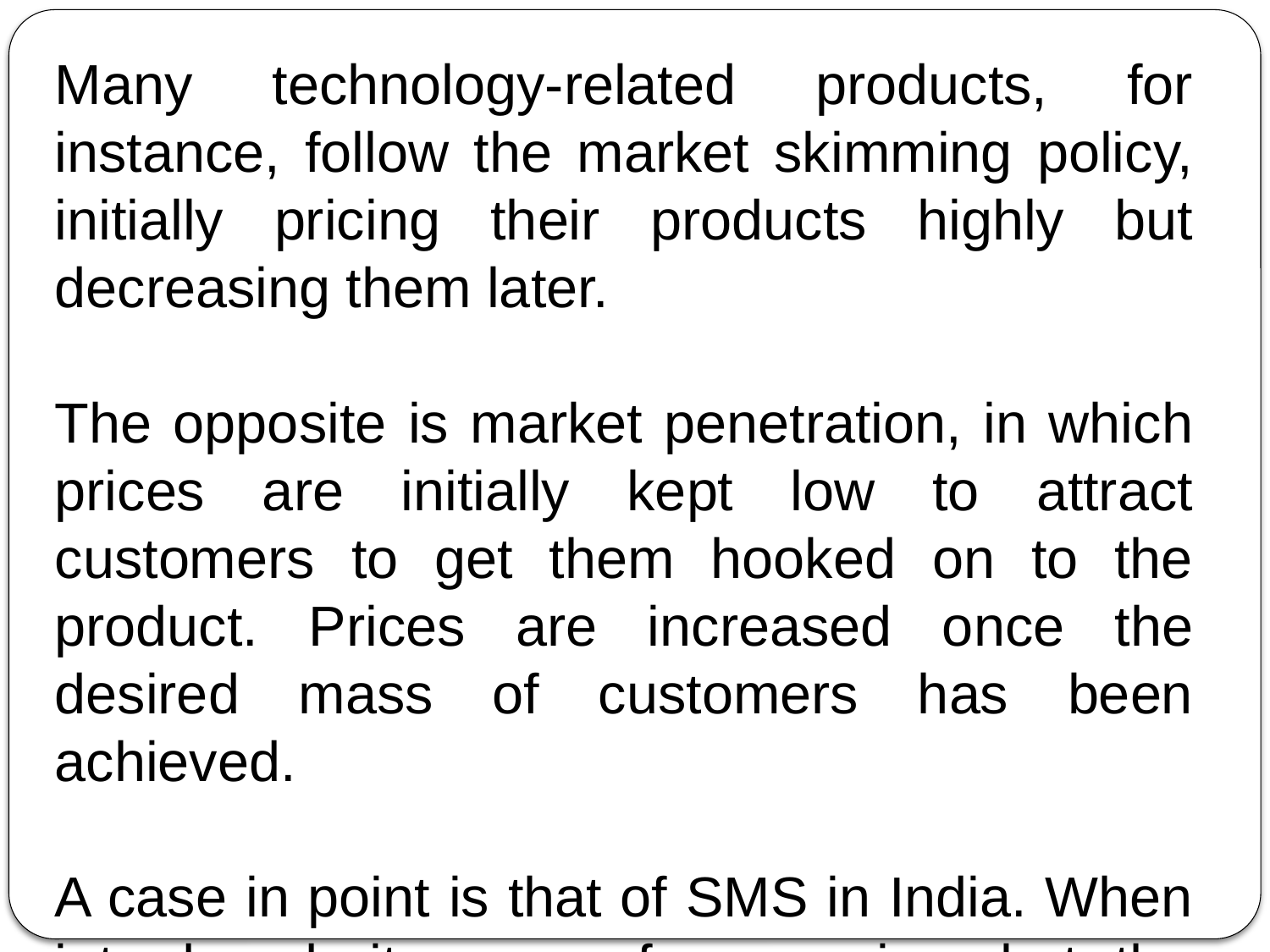

Many technology-related products, for instance, follow the market skimming policy, initially pricing their products highly but decreasing them later.

The oppo­site is market penetration, in which prices are initially kept low to attract customers to get them hooked on to the product. Prices are increased once the desired mass of customers has been achieved.

A case in point is that of SMS in India. When introduced, it was a free service, but the prices were increased once people got used to it.